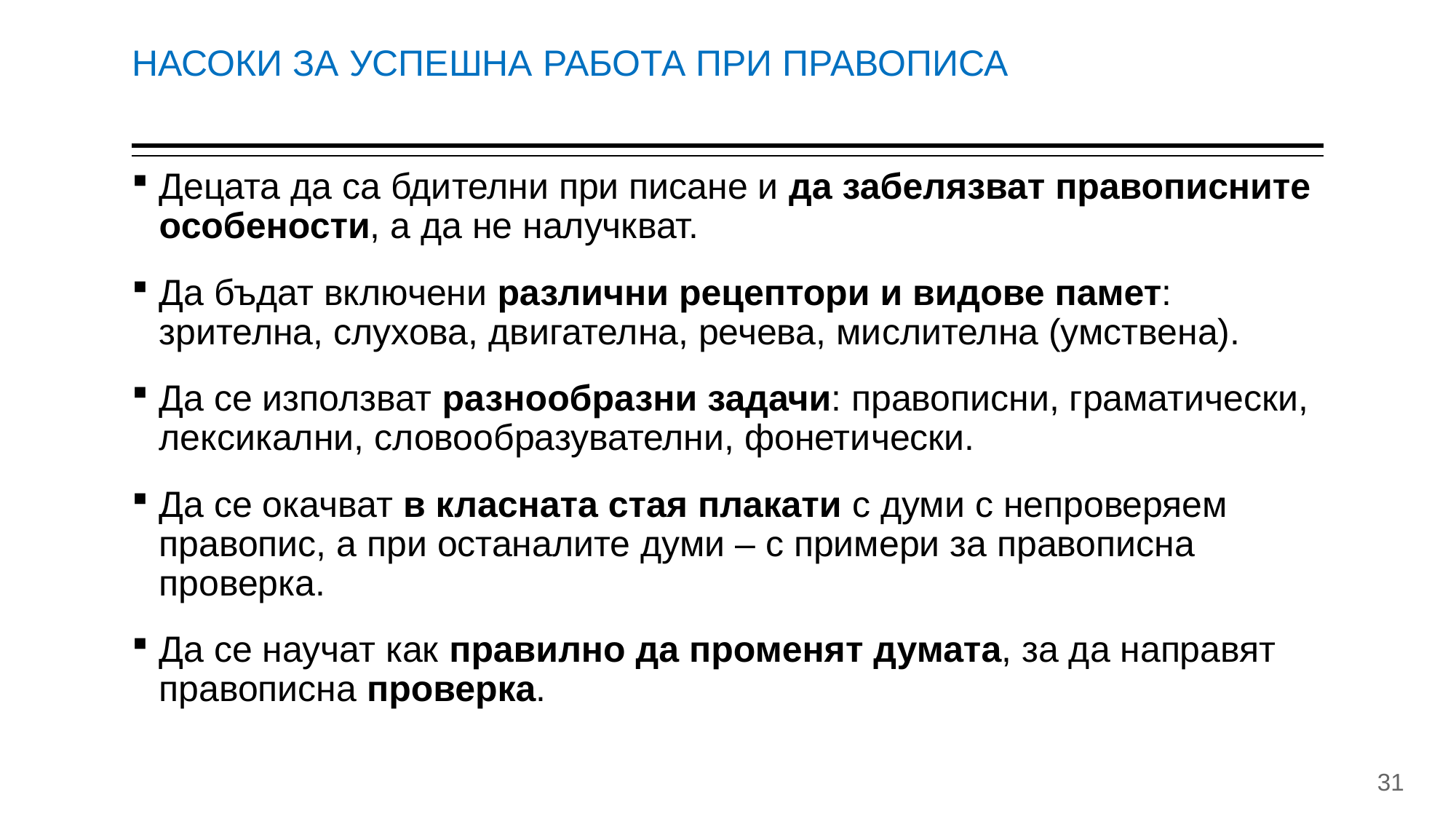

# НАСОКИ ЗА УСПЕШНА РАБОТА ПРИ ПРАВОПИСА
Децата да са бдителни при писане и да забелязват правописните особености, а да не налучкват.
Да бъдат включени различни рецептори и видове памет: зрителна, слухова, двигателна, речева, мислителна (умствена).
Да се използват разнообразни задачи: правописни, граматически, лексикални, словообразувателни, фонетически.
Да се окачват в класната стая плакати с думи с непроверяем правопис, а при останалите думи – с примери за правописна проверка.
Да се научат как правилно да променят думата, за да направят правописна проверка.

31